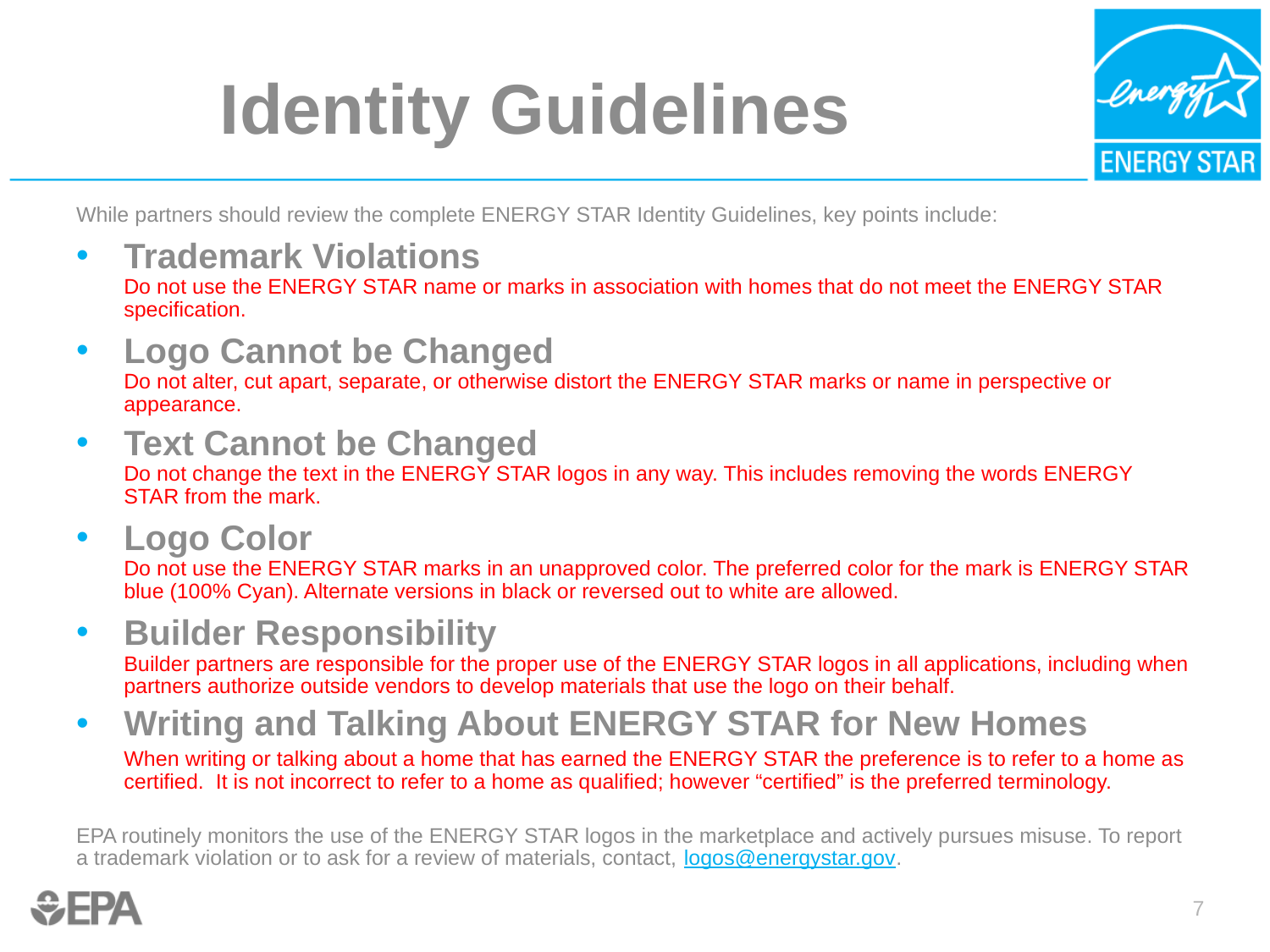

# Identity Guidelines
While partners should review the complete ENERGY STAR Identity Guidelines, key points include:
Trademark Violations
Do not use the ENERGY STAR name or marks in association with homes that do not meet the ENERGY STAR specification.
Logo Cannot be Changed
Do not alter, cut apart, separate, or otherwise distort the ENERGY STAR marks or name in perspective or appearance.
Text Cannot be Changed
Do not change the text in the ENERGY STAR logos in any way. This includes removing the words ENERGY STAR from the mark.
Logo Color
Do not use the ENERGY STAR marks in an unapproved color. The preferred color for the mark is ENERGY STAR blue (100% Cyan). Alternate versions in black or reversed out to white are allowed.
Builder Responsibility
Builder partners are responsible for the proper use of the ENERGY STAR logos in all applications, including when partners authorize outside vendors to develop materials that use the logo on their behalf.
Writing and Talking About ENERGY STAR for New Homes
When writing or talking about a home that has earned the ENERGY STAR the preference is to refer to a home as certified.  It is not incorrect to refer to a home as qualified; however “certified” is the preferred terminology.

EPA routinely monitors the use of the ENERGY STAR logos in the marketplace and actively pursues misuse. To report a trademark violation or to ask for a review of materials, contact, logos@energystar.gov.
7